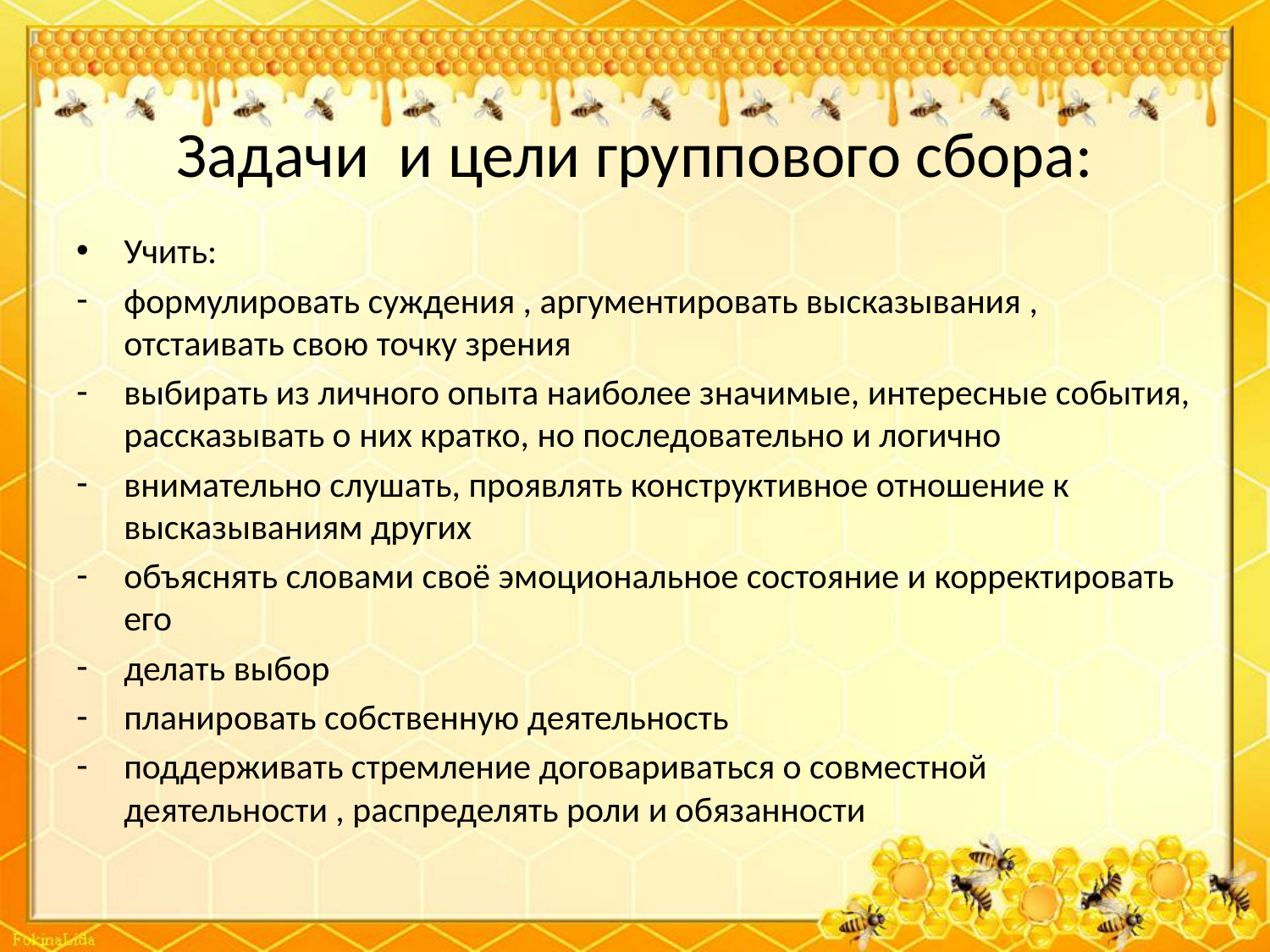

# Задачи  и цели группового сбора:
Учить:
формулировать суждения , аргументировать высказывания , отстаивать свою точку зрения
выбирать из личного опыта наиболее значимые, интересные события, рассказывать о них кратко, но последовательно и логично
внимательно слушать, проявлять конструктивное отношение к высказываниям других
объяснять словами своё эмоциональное состояние и корректировать его
делать выбор
планировать собственную деятельность
поддерживать стремление договариваться о совместной деятельности , распределять роли и обязанности